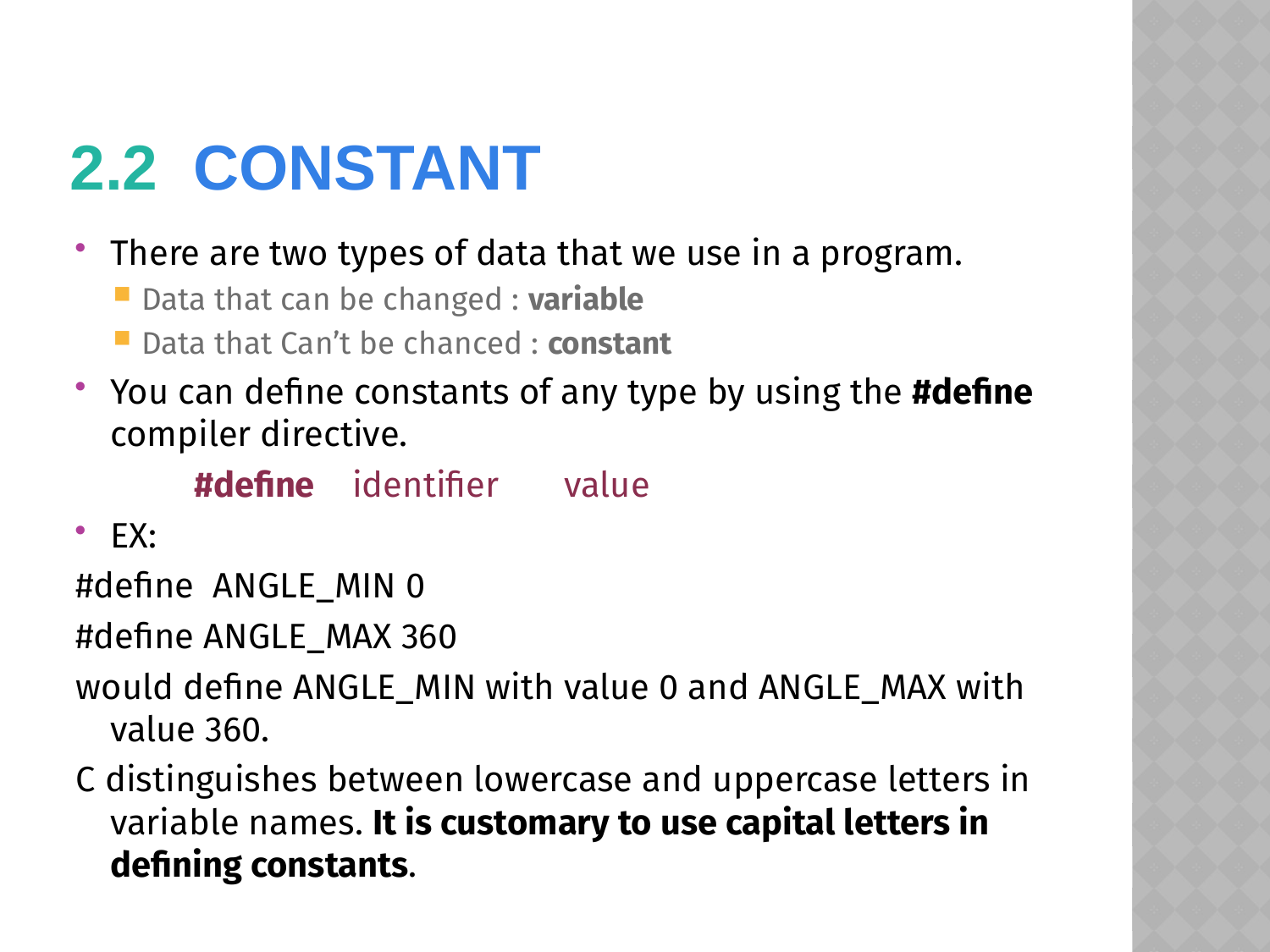

# 2.2  Constant
There are two types of data that we use in a program.
Data that can be changed : variable
Data that Can’t be chanced : constant
You can define constants of any type by using the #define compiler directive.
	         #define    identifier       value
EX:
#define  ANGLE_MIN 0
#define ANGLE_MAX 360
would define ANGLE_MIN with value 0 and ANGLE_MAX with value 360.
C distinguishes between lowercase and uppercase letters in variable names. It is customary to use capital letters in defining constants.